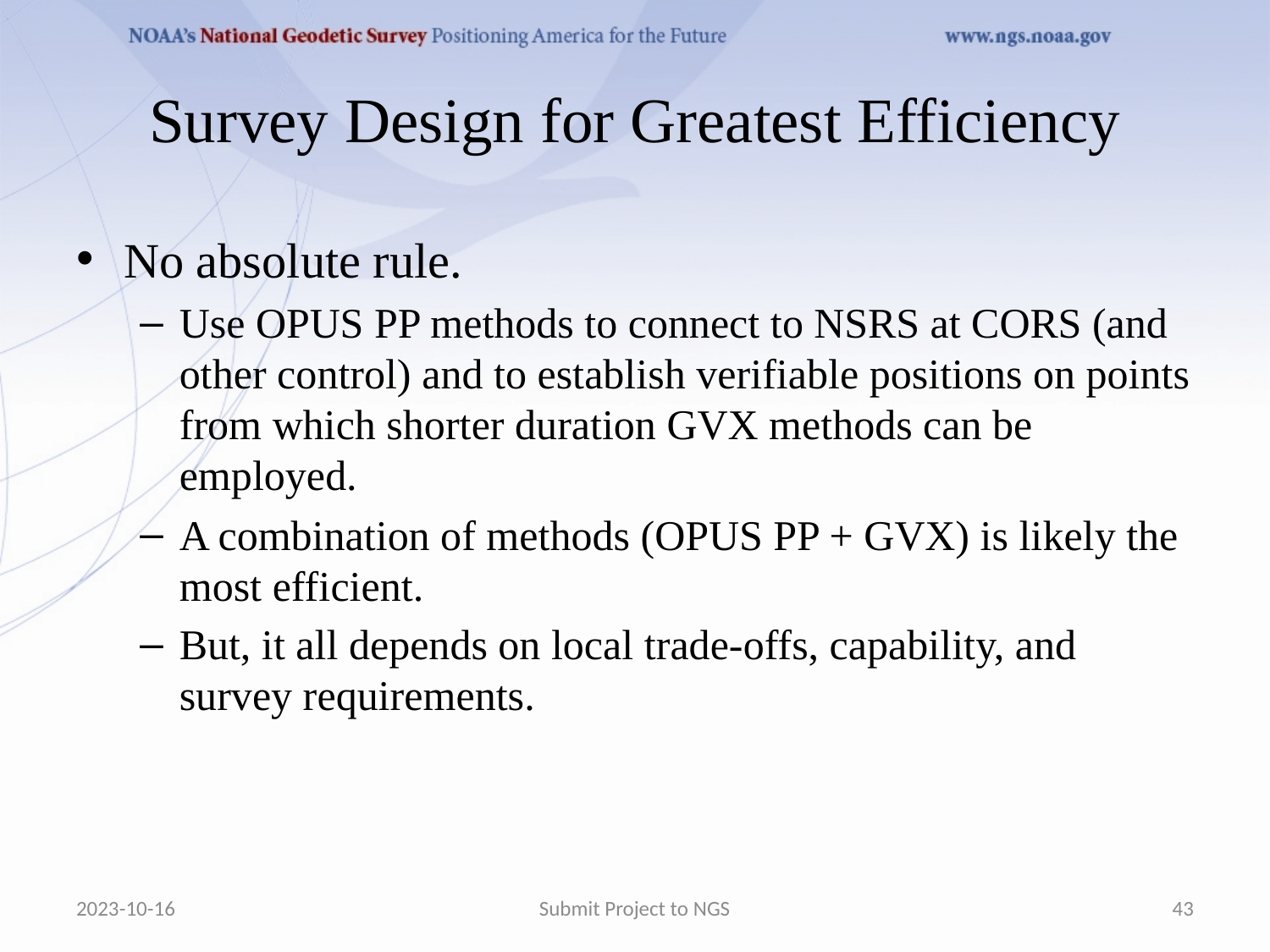

Survey Design for Greatest Efficiency
No absolute rule.
Use OPUS PP methods to connect to NSRS at CORS (and other control) and to establish verifiable positions on points from which shorter duration GVX methods can be employed.
A combination of methods (OPUS PP + GVX) is likely the most efficient.
But, it all depends on local trade-offs, capability, and survey requirements.
2023-10-16
Submit Project to NGS
43